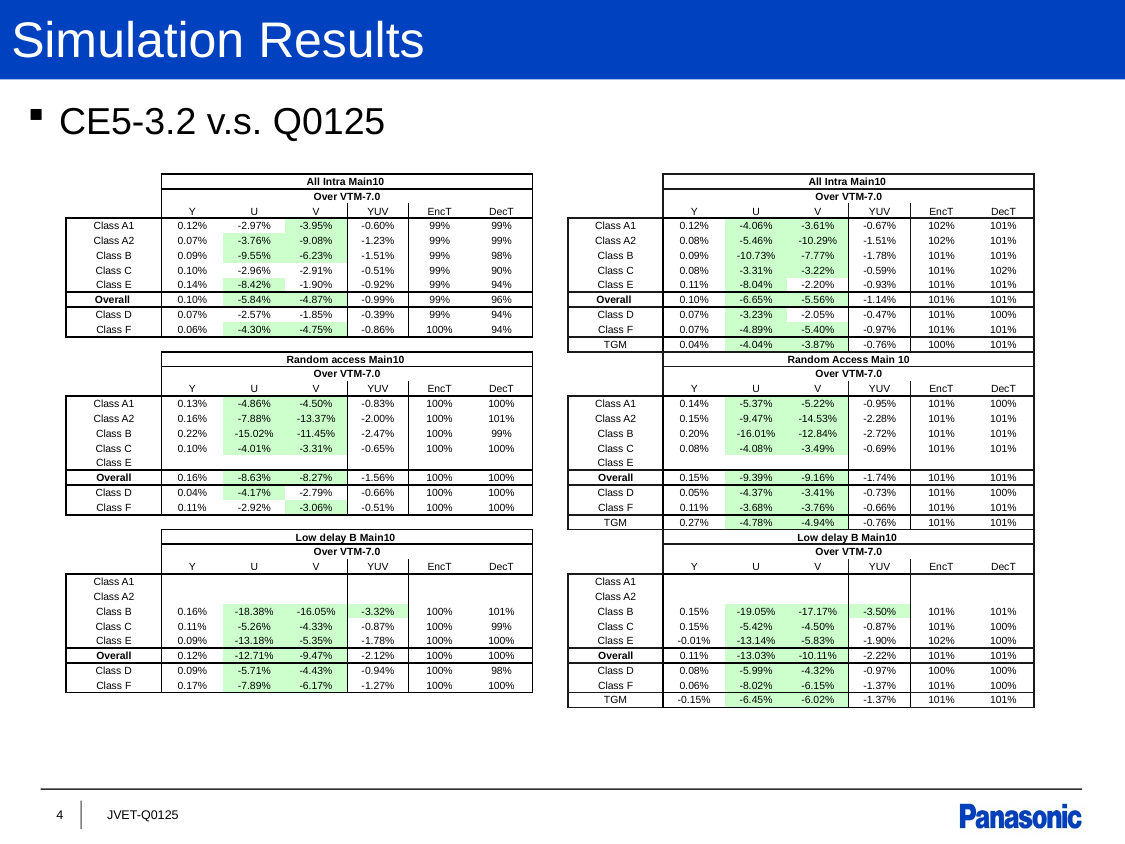

# Simulation Results
CE5-3.2 v.s. Q0125
|  | All Intra Main10 |  |  |  |  |  |
| --- | --- | --- | --- | --- | --- | --- |
|  | Over VTM-7.0 |  |  |  |  |  |
|  | Y | U | V | YUV | EncT | DecT |
| Class A1 | 0.12% | -2.97% | -3.95% | -0.60% | 99% | 99% |
| Class A2 | 0.07% | -3.76% | -9.08% | -1.23% | 99% | 99% |
| Class B | 0.09% | -9.55% | -6.23% | -1.51% | 99% | 98% |
| Class C | 0.10% | -2.96% | -2.91% | -0.51% | 99% | 90% |
| Class E | 0.14% | -8.42% | -1.90% | -0.92% | 99% | 94% |
| Overall | 0.10% | -5.84% | -4.87% | -0.99% | 99% | 96% |
| Class D | 0.07% | -2.57% | -1.85% | -0.39% | 99% | 94% |
| Class F | 0.06% | -4.30% | -4.75% | -0.86% | 100% | 94% |
|  |  |  |  |  |  |  |
|  | Random access Main10 |  |  |  |  |  |
|  | Over VTM-7.0 |  |  |  |  |  |
|  | Y | U | V | YUV | EncT | DecT |
| Class A1 | 0.13% | -4.86% | -4.50% | -0.83% | 100% | 100% |
| Class A2 | 0.16% | -7.88% | -13.37% | -2.00% | 100% | 101% |
| Class B | 0.22% | -15.02% | -11.45% | -2.47% | 100% | 99% |
| Class C | 0.10% | -4.01% | -3.31% | -0.65% | 100% | 100% |
| Class E |  |  |  |  |  |  |
| Overall | 0.16% | -8.63% | -8.27% | -1.56% | 100% | 100% |
| Class D | 0.04% | -4.17% | -2.79% | -0.66% | 100% | 100% |
| Class F | 0.11% | -2.92% | -3.06% | -0.51% | 100% | 100% |
|  |  |  |  |  |  |  |
|  | Low delay B Main10 |  |  |  |  |  |
|  | Over VTM-7.0 |  |  |  |  |  |
|  | Y | U | V | YUV | EncT | DecT |
| Class A1 |  |  |  |  |  |  |
| Class A2 |  |  |  |  |  |  |
| Class B | 0.16% | -18.38% | -16.05% | -3.32% | 100% | 101% |
| Class C | 0.11% | -5.26% | -4.33% | -0.87% | 100% | 99% |
| Class E | 0.09% | -13.18% | -5.35% | -1.78% | 100% | 100% |
| Overall | 0.12% | -12.71% | -9.47% | -2.12% | 100% | 100% |
| Class D | 0.09% | -5.71% | -4.43% | -0.94% | 100% | 98% |
| Class F | 0.17% | -7.89% | -6.17% | -1.27% | 100% | 100% |
|  |  |  |  |  |  |  |
|  | All Intra Main10 |  |  |  |  |  |
| --- | --- | --- | --- | --- | --- | --- |
|  | Over VTM-7.0 |  |  |  |  |  |
|  | Y | U | V | YUV | EncT | DecT |
| Class A1 | 0.12% | -4.06% | -3.61% | -0.67% | 102% | 101% |
| Class A2 | 0.08% | -5.46% | -10.29% | -1.51% | 102% | 101% |
| Class B | 0.09% | -10.73% | -7.77% | -1.78% | 101% | 101% |
| Class C | 0.08% | -3.31% | -3.22% | -0.59% | 101% | 102% |
| Class E | 0.11% | -8.04% | -2.20% | -0.93% | 101% | 101% |
| Overall | 0.10% | -6.65% | -5.56% | -1.14% | 101% | 101% |
| Class D | 0.07% | -3.23% | -2.05% | -0.47% | 101% | 100% |
| Class F | 0.07% | -4.89% | -5.40% | -0.97% | 101% | 101% |
| TGM | 0.04% | -4.04% | -3.87% | -0.76% | 100% | 101% |
|  | Random Access Main 10 |  |  |  |  |  |
|  | Over VTM-7.0 |  |  |  |  |  |
|  | Y | U | V | YUV | EncT | DecT |
| Class A1 | 0.14% | -5.37% | -5.22% | -0.95% | 101% | 100% |
| Class A2 | 0.15% | -9.47% | -14.53% | -2.28% | 101% | 101% |
| Class B | 0.20% | -16.01% | -12.84% | -2.72% | 101% | 101% |
| Class C | 0.08% | -4.08% | -3.49% | -0.69% | 101% | 101% |
| Class E |  |  |  |  |  |  |
| Overall | 0.15% | -9.39% | -9.16% | -1.74% | 101% | 101% |
| Class D | 0.05% | -4.37% | -3.41% | -0.73% | 101% | 100% |
| Class F | 0.11% | -3.68% | -3.76% | -0.66% | 101% | 101% |
| TGM | 0.27% | -4.78% | -4.94% | -0.76% | 101% | 101% |
|  | Low delay B Main10 |  |  |  |  |  |
|  | Over VTM-7.0 |  |  |  |  |  |
|  | Y | U | V | YUV | EncT | DecT |
| Class A1 |  |  |  |  |  |  |
| Class A2 |  |  |  |  |  |  |
| Class B | 0.15% | -19.05% | -17.17% | -3.50% | 101% | 101% |
| Class C | 0.15% | -5.42% | -4.50% | -0.87% | 101% | 100% |
| Class E | -0.01% | -13.14% | -5.83% | -1.90% | 102% | 100% |
| Overall | 0.11% | -13.03% | -10.11% | -2.22% | 101% | 101% |
| Class D | 0.08% | -5.99% | -4.32% | -0.97% | 100% | 100% |
| Class F | 0.06% | -8.02% | -6.15% | -1.37% | 101% | 100% |
| TGM | -0.15% | -6.45% | -6.02% | -1.37% | 101% | 101% |